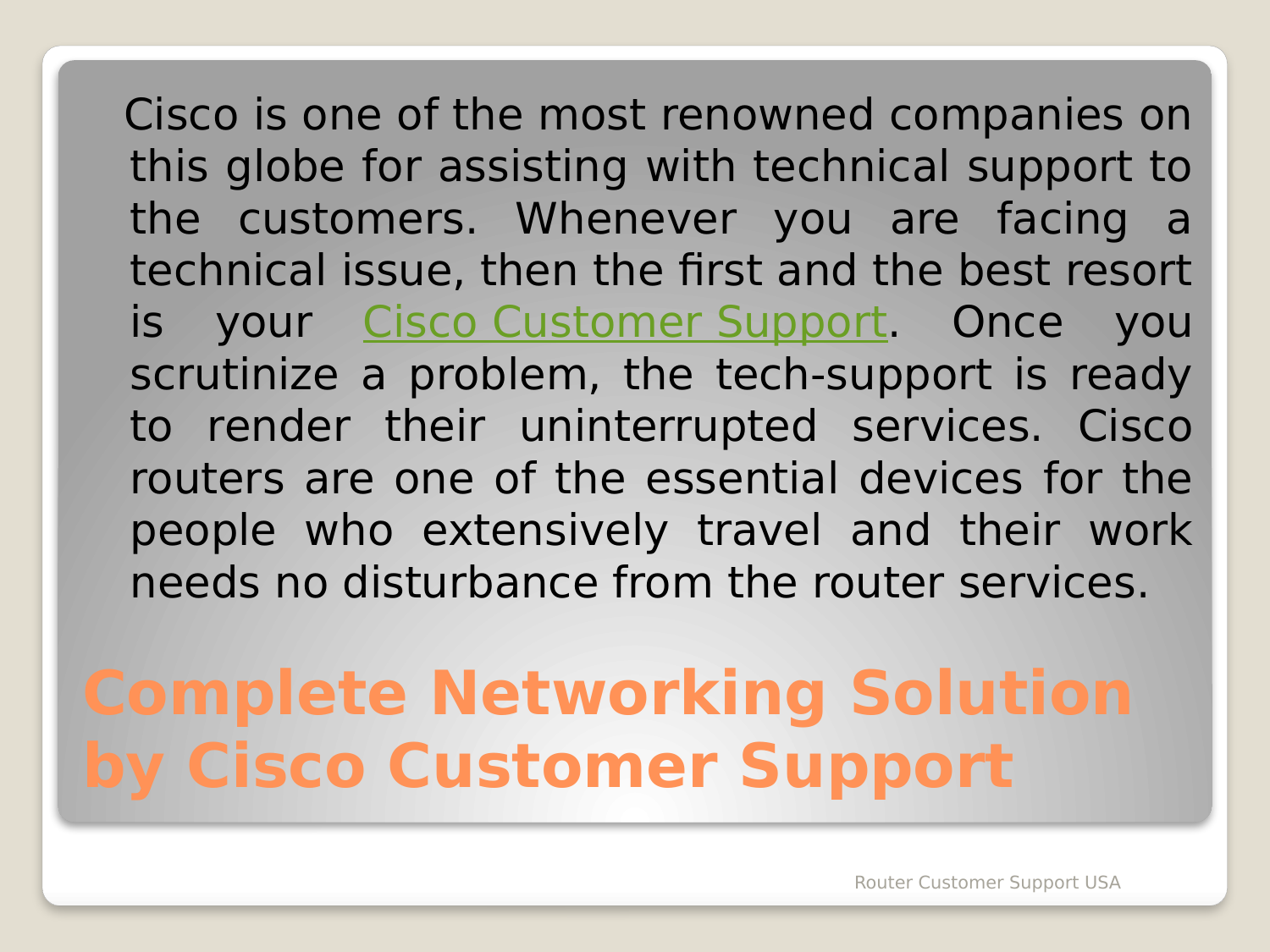

Cisco is one of the most renowned companies on this globe for assisting with technical support to the customers. Whenever you are facing a technical issue, then the first and the best resort is your Cisco Customer Support. Once you scrutinize a problem, the tech-support is ready to render their uninterrupted services. Cisco routers are one of the essential devices for the people who extensively travel and their work needs no disturbance from the router services.
# Complete Networking Solution by Cisco Customer Support
Router Customer Support USA